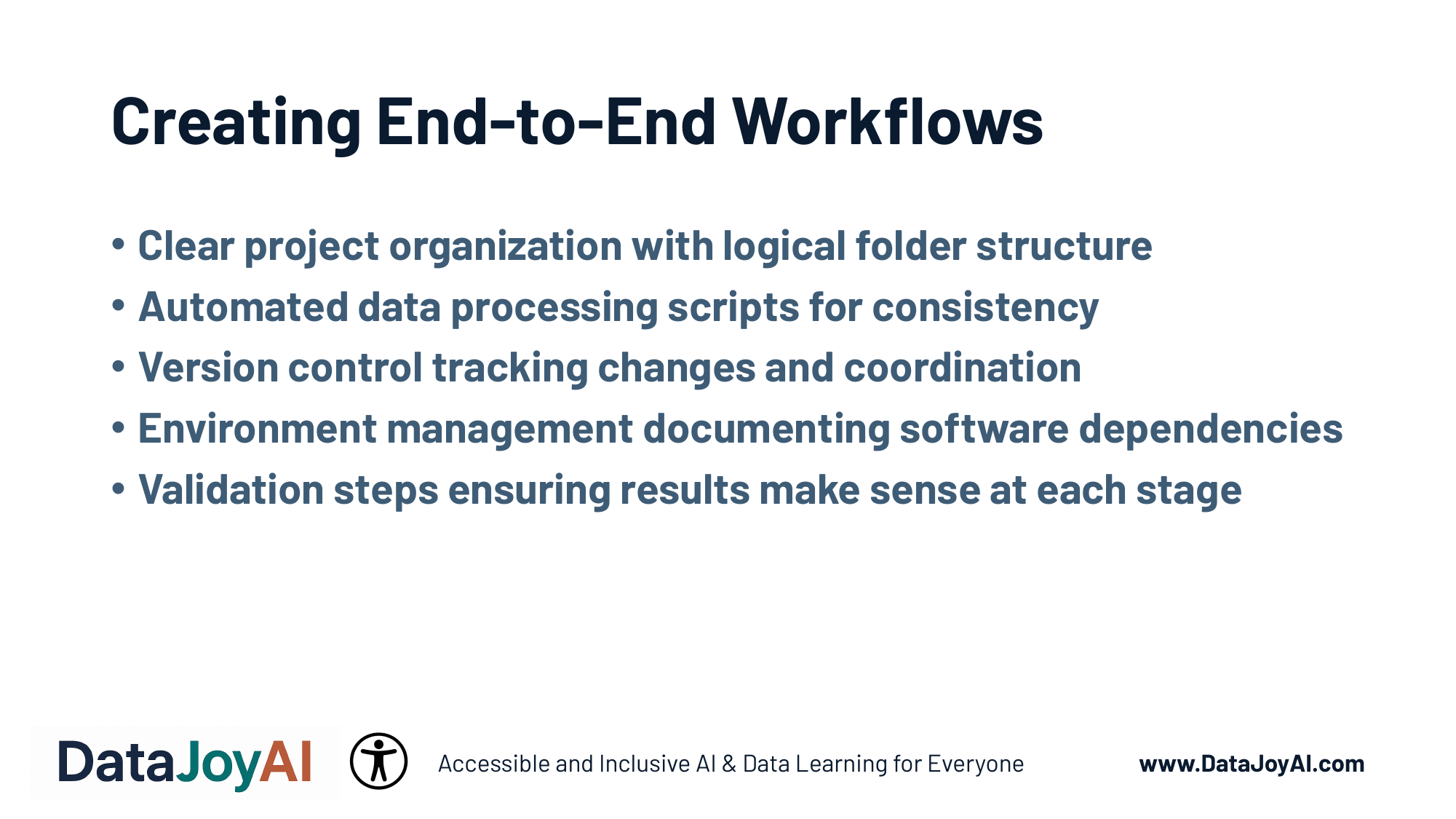

# Creating End-to-End Workflows
Clear project organization with logical folder structure
Automated data processing scripts for consistency
Version control tracking changes and coordination
Environment management documenting software dependencies
Validation steps ensuring results make sense at each stage